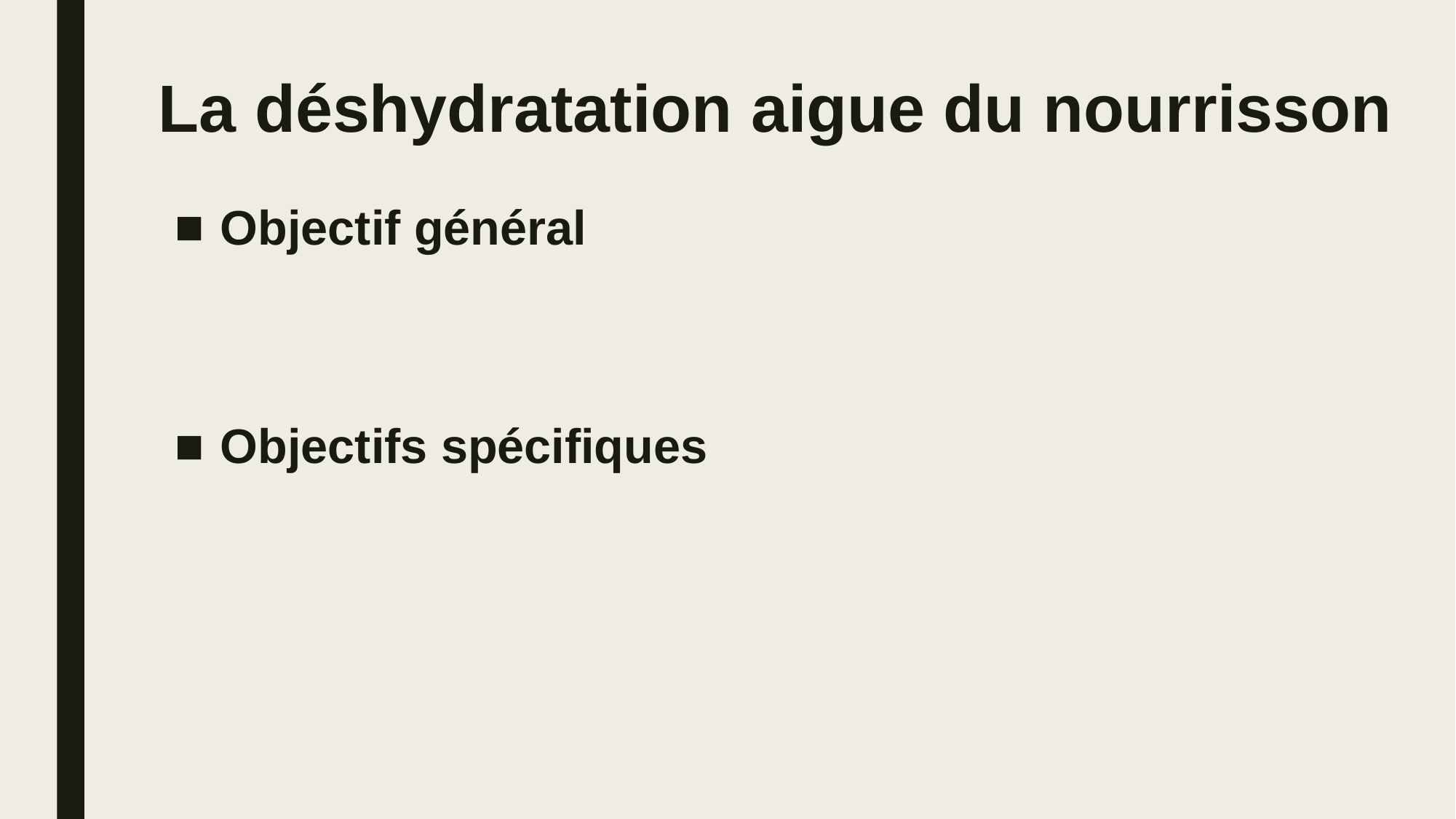

# La déshydratation aigue du nourrisson
Objectif général

Objectifs spécifiques